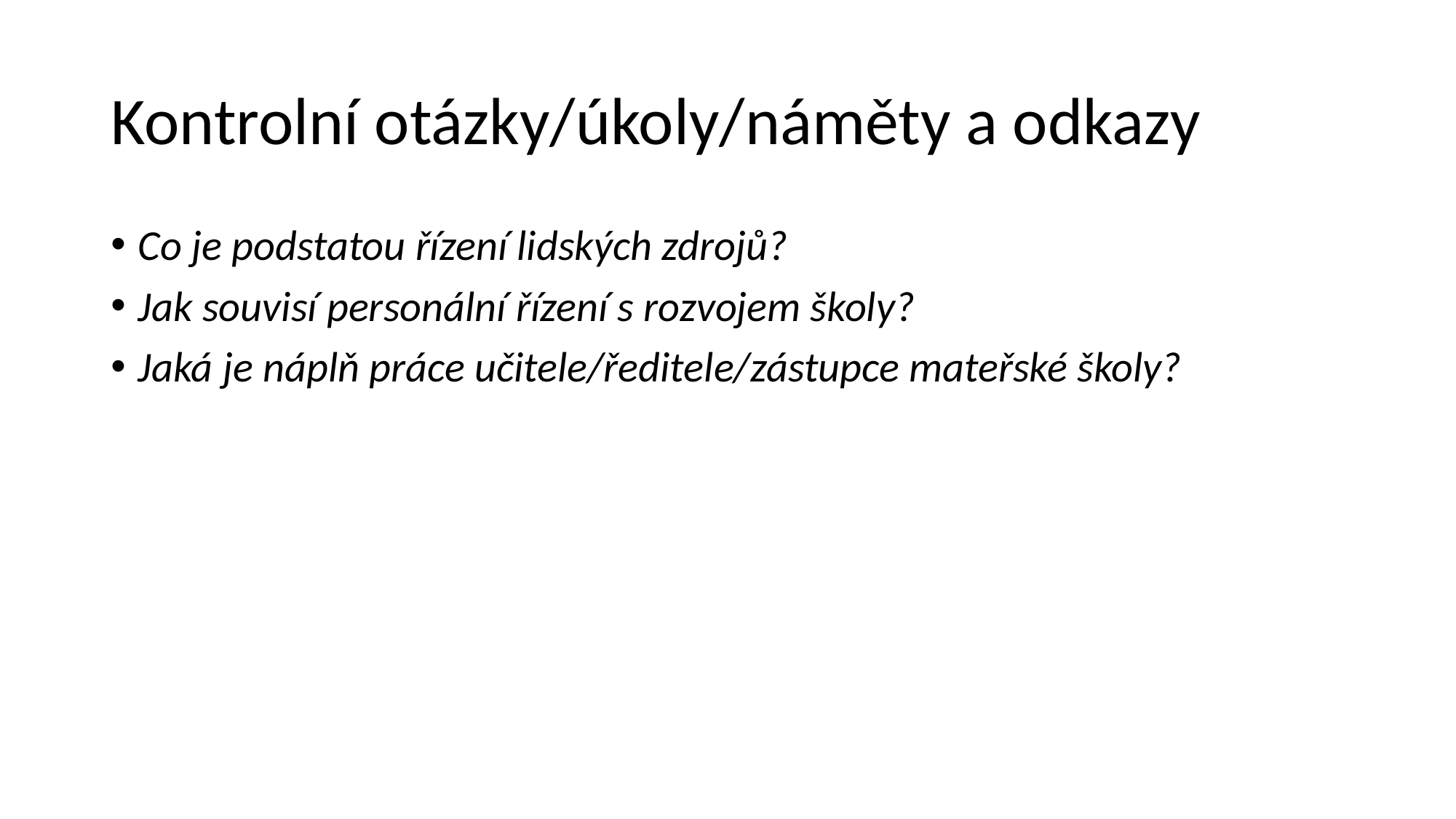

# Kontrolní otázky/úkoly/náměty a odkazy
Co je podstatou řízení lidských zdrojů?
Jak souvisí personální řízení s rozvojem školy?
Jaká je náplň práce učitele/ředitele/zástupce mateřské školy?